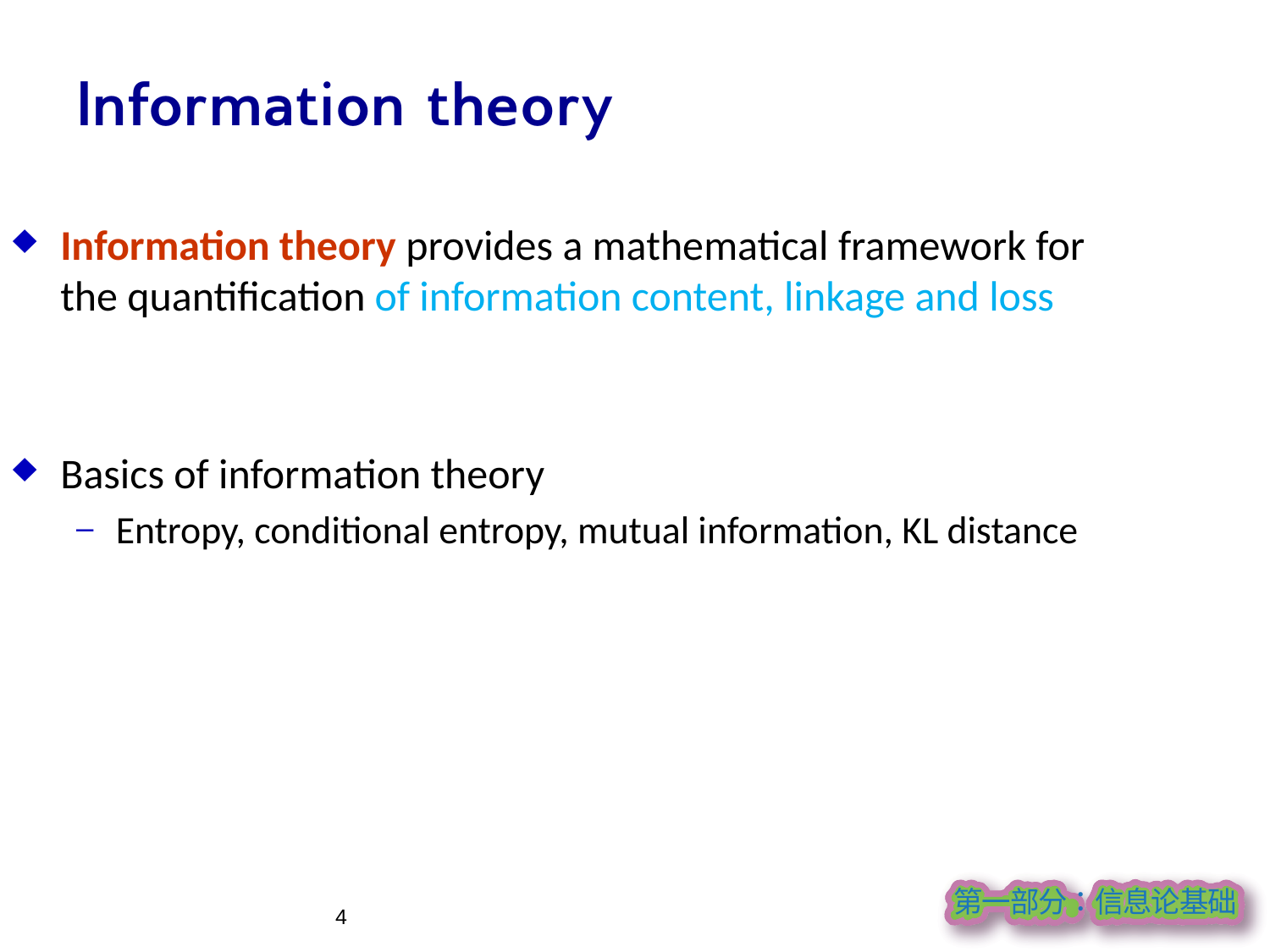

Information theory
Information theory provides a mathematical framework for the quantification of information content, linkage and loss

Basics of information theory
Entropy, conditional entropy, mutual information, KL distance

4